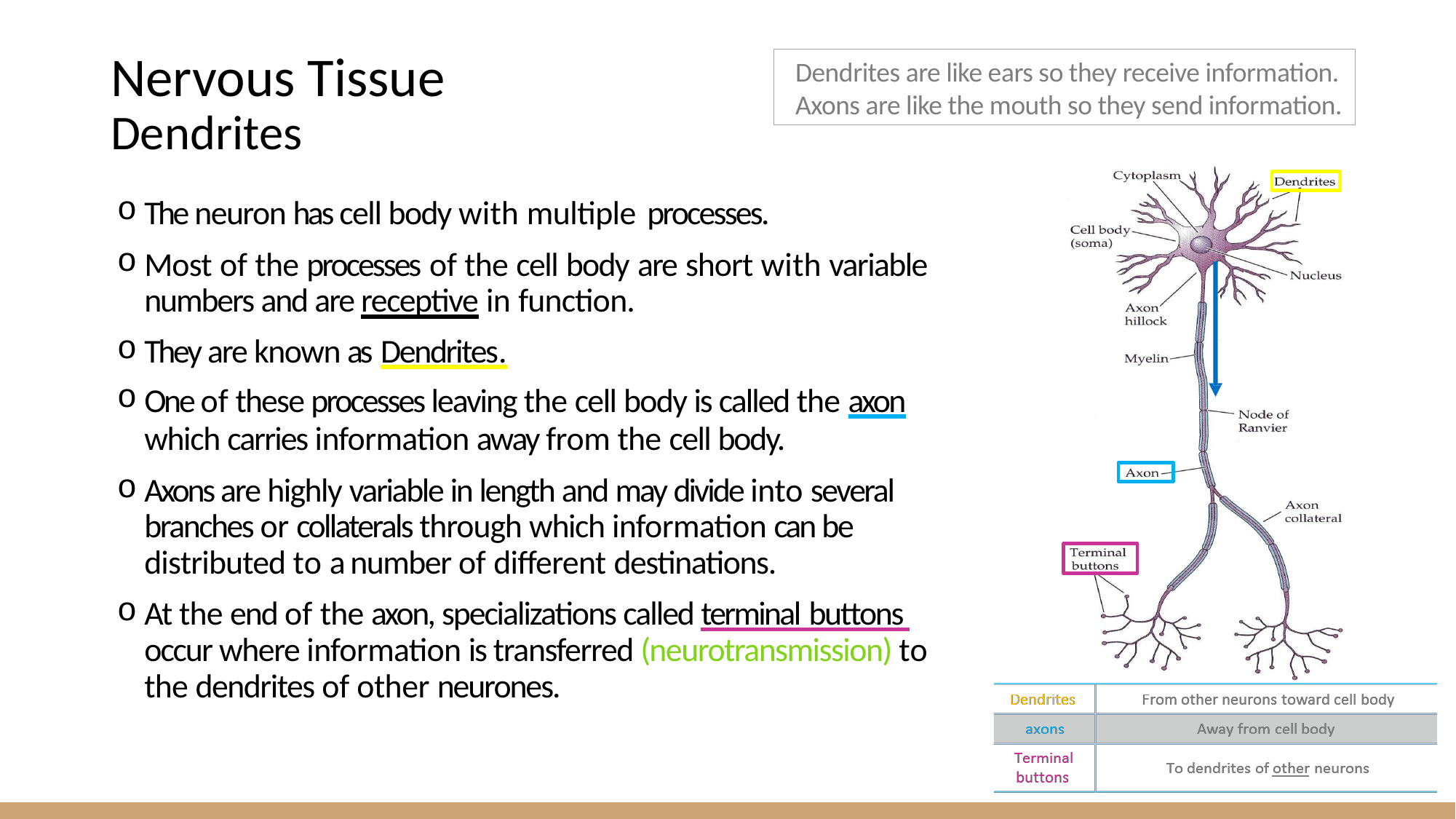

Nervous Tissue
Dendrites

Dendrites are like ears so they receive information.
Axons are like the mouth so they send information.

The neuron has cell body with multiple processes.
Most of the processes of the cell body are short with variable  numbers and are receptive in function.
They are known as Dendrites.
One of these processes leaving the cell body is called the axon
which carries information away from the cell body.
Axons are highly variable in length and may divide into several  branches or collaterals through which information can be  distributed to a number of different destinations.
At the end of the axon, specializations called terminal buttons  occur where information is transferred (neurotransmission) to  the dendrites of other neurones.